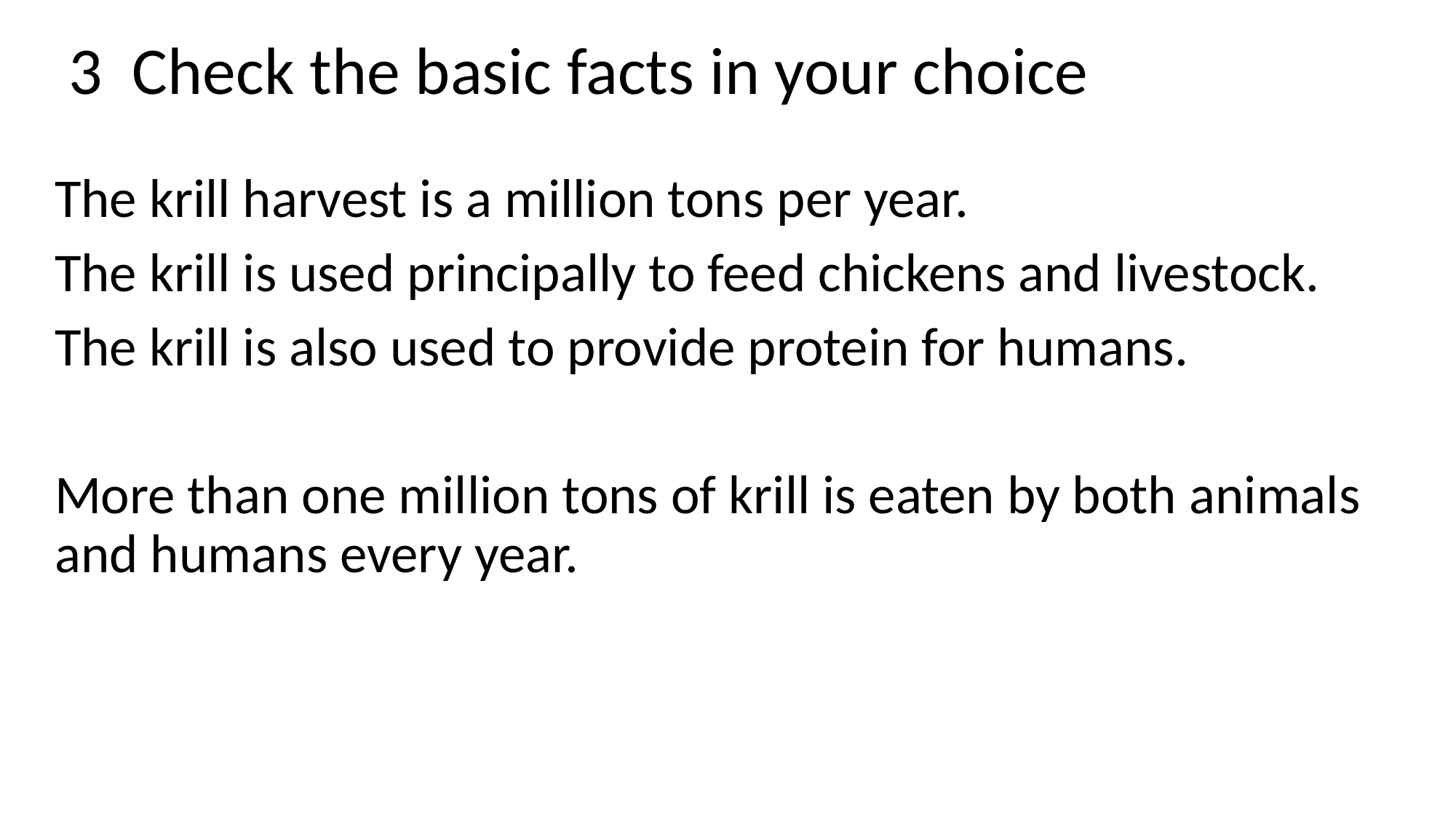

# 3  Check the basic facts in your choice
The krill harvest is a million tons per year.
The krill is used principally to feed chickens and livestock.
The krill is also used to provide protein for humans.

More than one million tons of krill is eaten by both animals and humans every year.